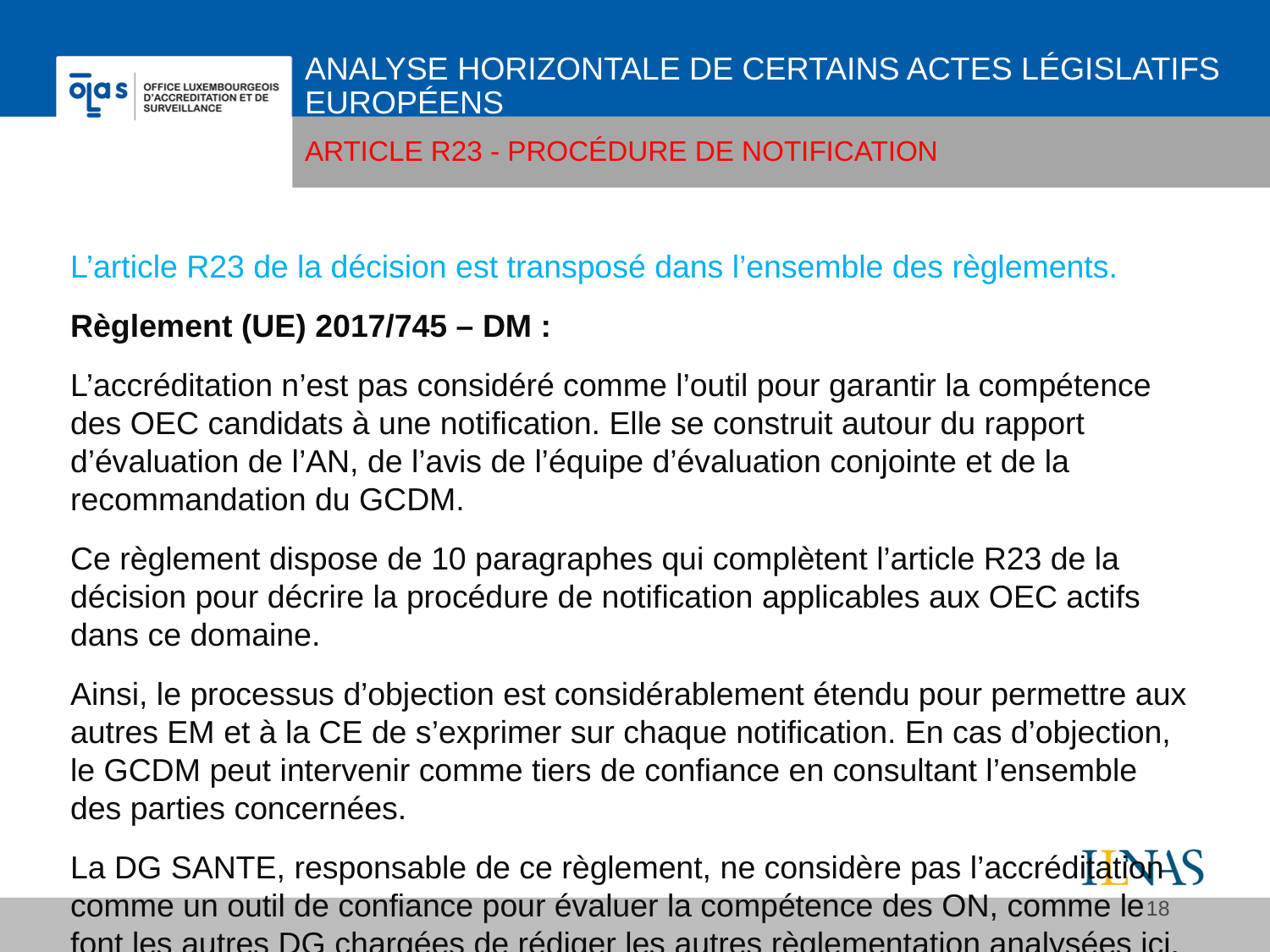

# Analyse horizontale de certains actes législatifs européens
Article R23 - Procédure de notification
L’article R23 de la décision est transposé dans l’ensemble des règlements.

Règlement (UE) 2017/745 – DM :

L’accréditation n’est pas considéré comme l’outil pour garantir la compétence des OEC candidats à une notification. Elle se construit autour du rapport d’évaluation de l’AN, de l’avis de l’équipe d’évaluation conjointe et de la recommandation du GCDM.

Ce règlement dispose de 10 paragraphes qui complètent l’article R23 de la décision pour décrire la procédure de notification applicables aux OEC actifs dans ce domaine.

Ainsi, le processus d’objection est considérablement étendu pour permettre aux autres EM et à la CE de s’exprimer sur chaque notification. En cas d’objection, le GCDM peut intervenir comme tiers de confiance en consultant l’ensemble des parties concernées.

La DG SANTE, responsable de ce règlement, ne considère pas l’accréditation comme un outil de confiance pour évaluer la compétence des ON, comme le font les autres DG chargées de rédiger les autres règlementation analysées ici.
18